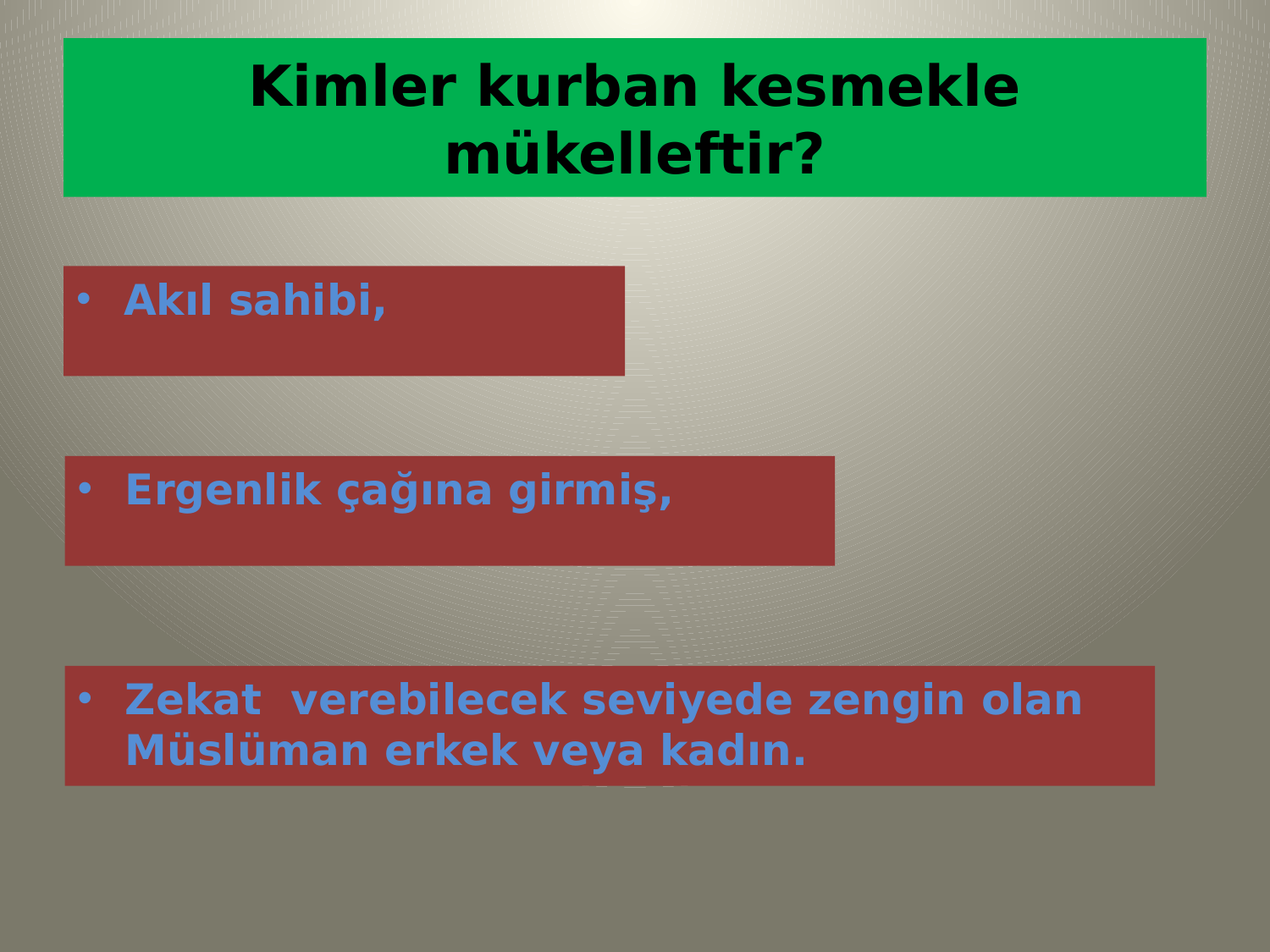

# Kimler kurban kesmekle mükelleftir?
Akıl sahibi,
Ergenlik çağına girmiş,
Zekat  verebilecek seviyede zengin olan Müslüman erkek veya kadın.